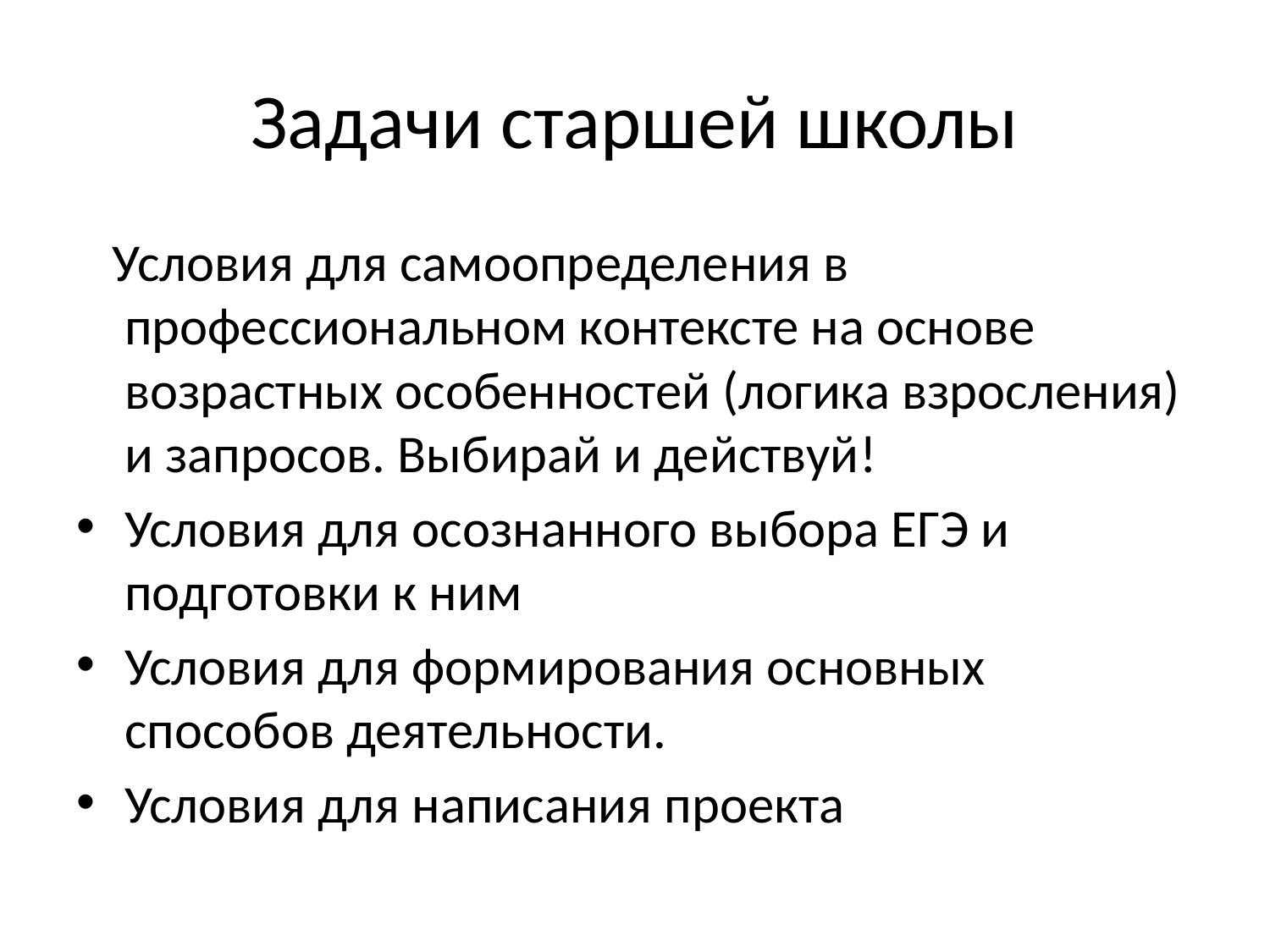

# Задачи старшей школы
   Условия для самоопределения в профессиональном контексте на основе возрастных особенностей (логика взросления) и запросов. Выбирай и действуй!
Условия для осознанного выбора ЕГЭ и подготовки к ним
Условия для формирования основных способов деятельности.
Условия для написания проекта